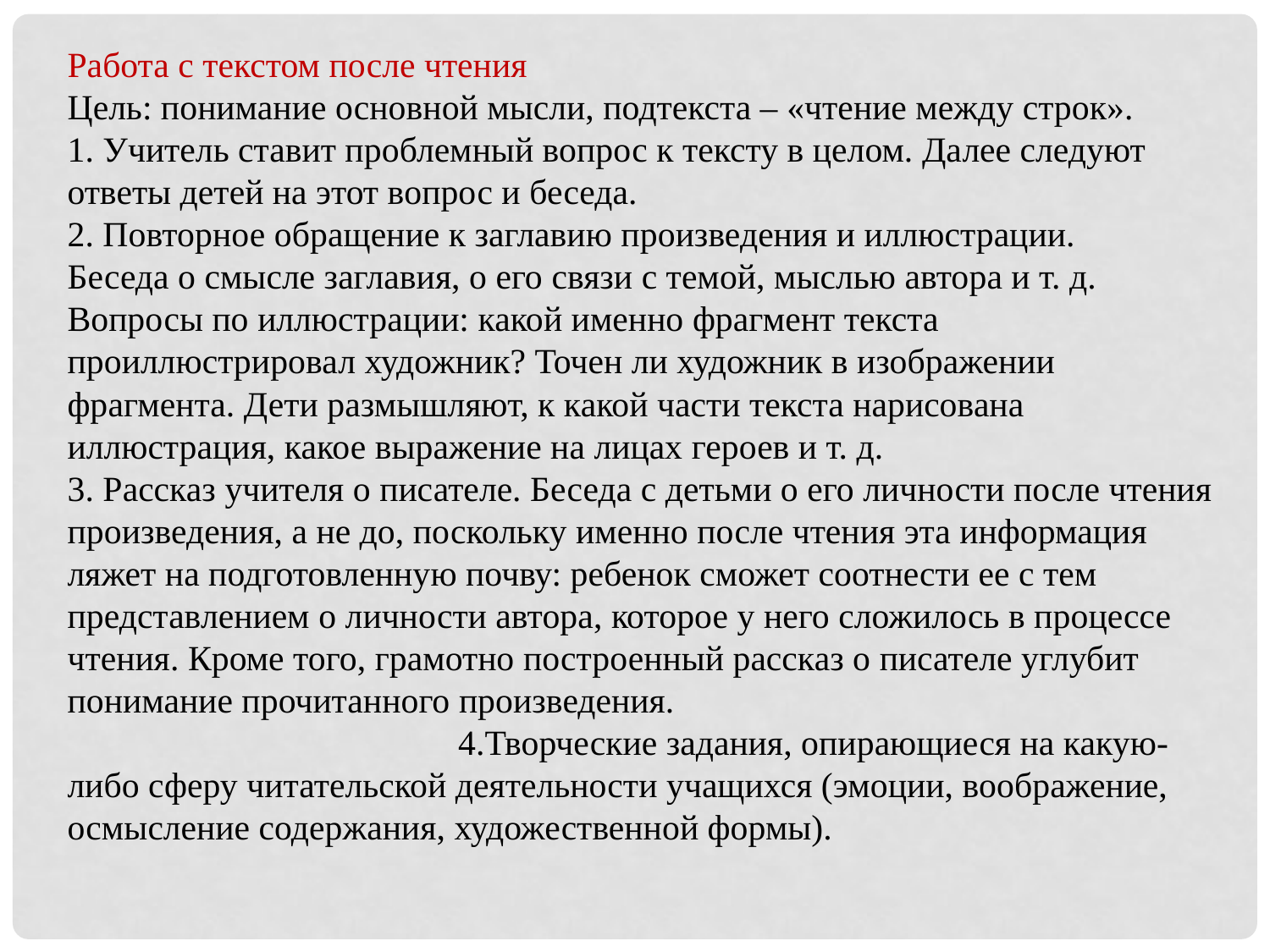

Работа с текстом после чтения 
Цель: понимание основной мысли, подтекста – «чтение между строк». 
1. Учитель ставит проблемный вопрос к тексту в целом. Далее следуют ответы детей на этот вопрос и беседа.                                                      2. Повторное обращение к заглавию произведения и иллюстрации. 
Беседа о смысле заглавия, о его связи с темой, мыслью автора и т. д. Вопросы по иллюстрации: какой именно фрагмент текста проиллюстрировал художник? Точен ли художник в изображении фрагмента. Дети размышляют, к какой части текста нарисована иллюстрация, какое выражение на лицах героев и т. д.
3. Рассказ учителя о писателе. Беседа с детьми о его личности после чтения произведения, а не до, поскольку именно после чтения эта информация ляжет на подготовленную почву: ребенок сможет соотнести ее с тем представлением о личности автора, которое у него сложилось в процессе чтения. Кроме того, грамотно построенный рассказ о писателе углубит понимание прочитанного произведения.                                                                                                          4.Творческие задания, опирающиеся на какую-либо сферу читательской деятельности учащихся (эмоции, воображение, осмысление содержания, художественной формы).